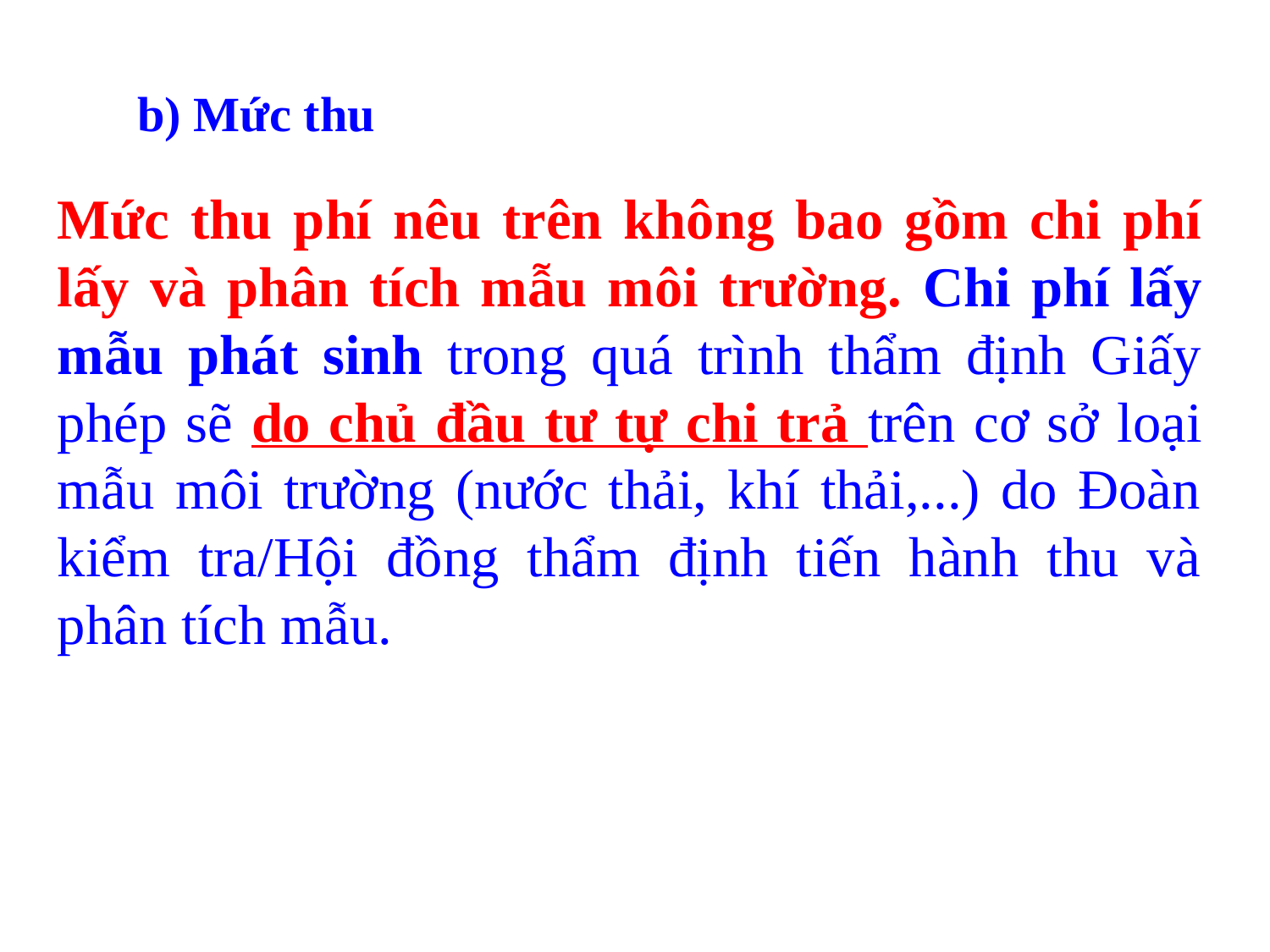

b) Mức thu
Mức thu phí nêu trên không bao gồm chi phí lấy và phân tích mẫu môi trường. Chi phí lấy mẫu phát sinh trong quá trình thẩm định Giấy phép sẽ do chủ đầu tư tự chi trả trên cơ sở loại mẫu môi trường (nước thải, khí thải,...) do Đoàn kiểm tra/Hội đồng thẩm định tiến hành thu và phân tích mẫu.